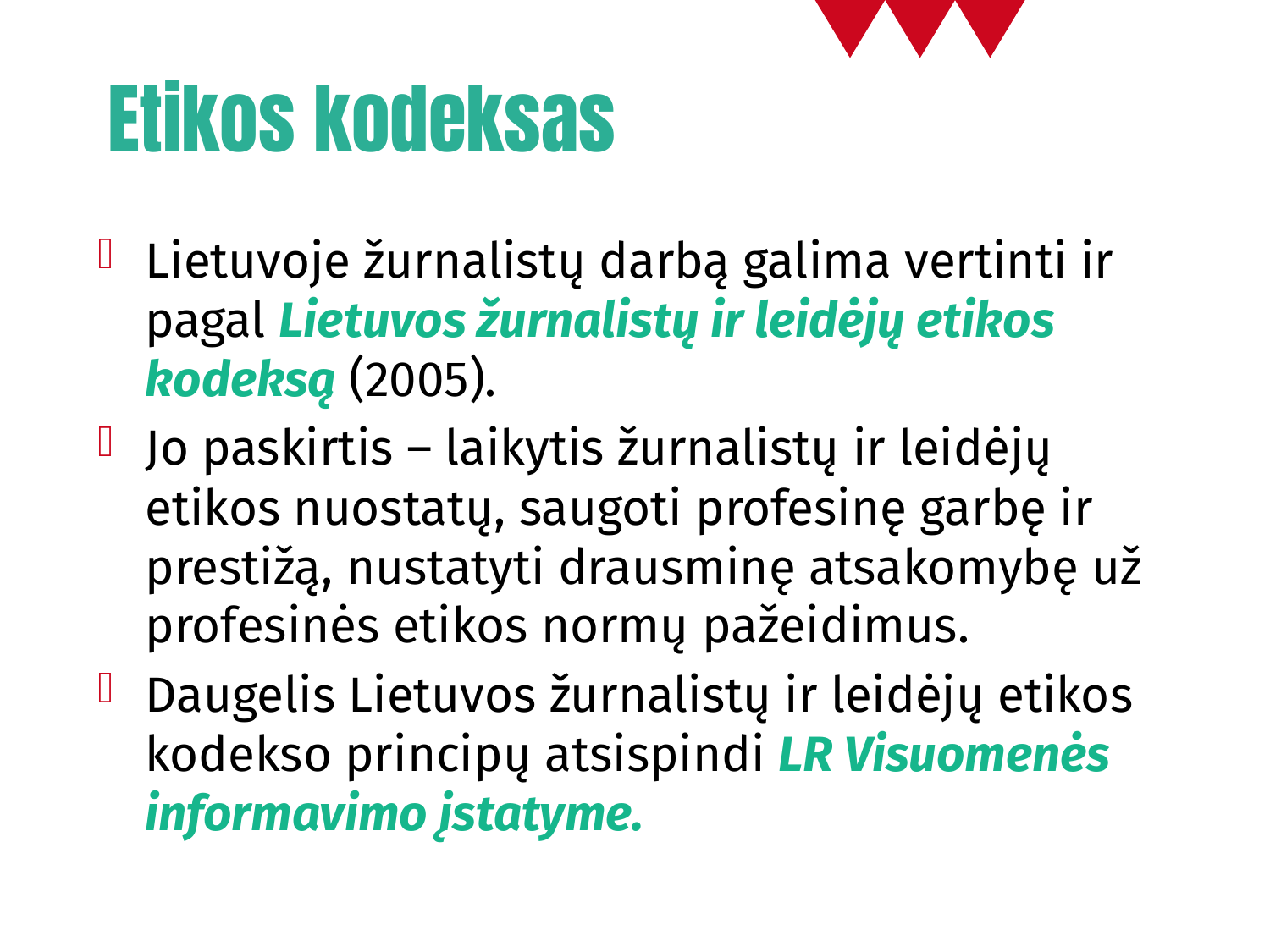

# Etikos kodeksas
Lietuvoje žurnalistų darbą galima vertinti ir pagal Lietuvos žurnalistų ir leidėjų etikos kodeksą (2005).
Jo paskirtis – laikytis žurnalistų ir leidėjų etikos nuostatų, saugoti profesinę garbę ir prestižą, nustatyti drausminę atsakomybę už profesinės etikos normų pažeidimus.
Daugelis Lietuvos žurnalistų ir leidėjų etikos kodekso principų atsispindi LR Visuomenės informavimo įstatyme.